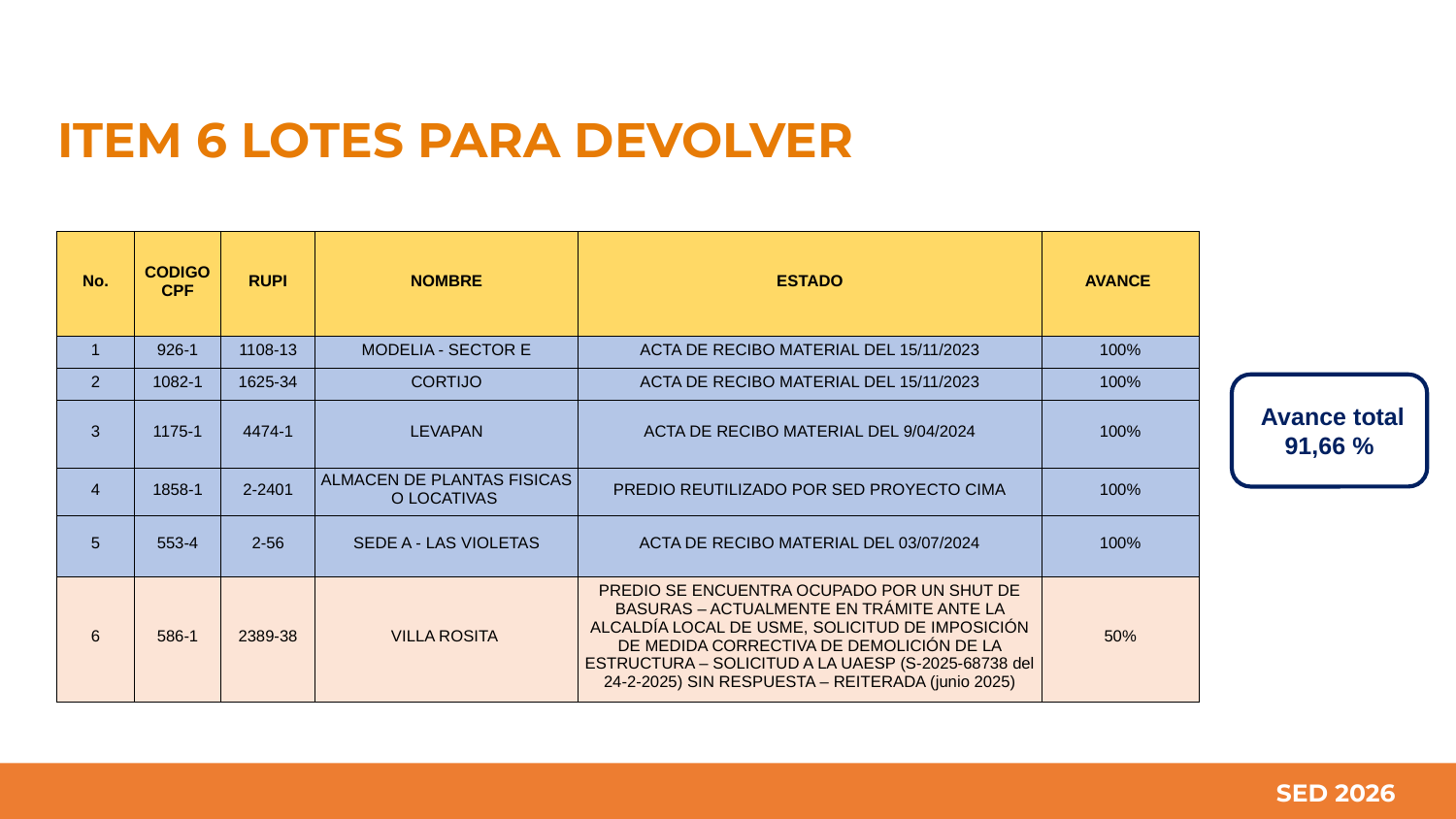

ITEM 6 LOTES PARA DEVOLVER
| No. | CODIGO CPF | RUPI | NOMBRE | ESTADO | AVANCE |
| --- | --- | --- | --- | --- | --- |
| 1 | 926-1 | 1108-13 | MODELIA - SECTOR E | ACTA DE RECIBO MATERIAL DEL 15/11/2023 | 100% |
| 2 | 1082-1 | 1625-34 | CORTIJO | ACTA DE RECIBO MATERIAL DEL 15/11/2023 | 100% |
| 3 | 1175-1 | 4474-1 | LEVAPAN | ACTA DE RECIBO MATERIAL DEL 9/04/2024 | 100% |
| 4 | 1858-1 | 2-2401 | ALMACEN DE PLANTAS FISICAS O LOCATIVAS | PREDIO REUTILIZADO POR SED PROYECTO CIMA | 100% |
| 5 | 553-4 | 2-56 | SEDE A - LAS VIOLETAS | ACTA DE RECIBO MATERIAL DEL 03/07/2024 | 100% |
| 6 | 586-1 | 2389-38 | VILLA ROSITA | PREDIO SE ENCUENTRA OCUPADO POR UN SHUT DE BASURAS – ACTUALMENTE EN TRÁMITE ANTE LA ALCALDÍA LOCAL DE USME, SOLICITUD DE IMPOSICIÓN DE MEDIDA CORRECTIVA DE DEMOLICIÓN DE LA ESTRUCTURA – SOLICITUD A LA UAESP (S-2025-68738 del 24-2-2025) SIN RESPUESTA – REITERADA (junio 2025) | 50% |
 Avance total 91,66 %
SED 2026